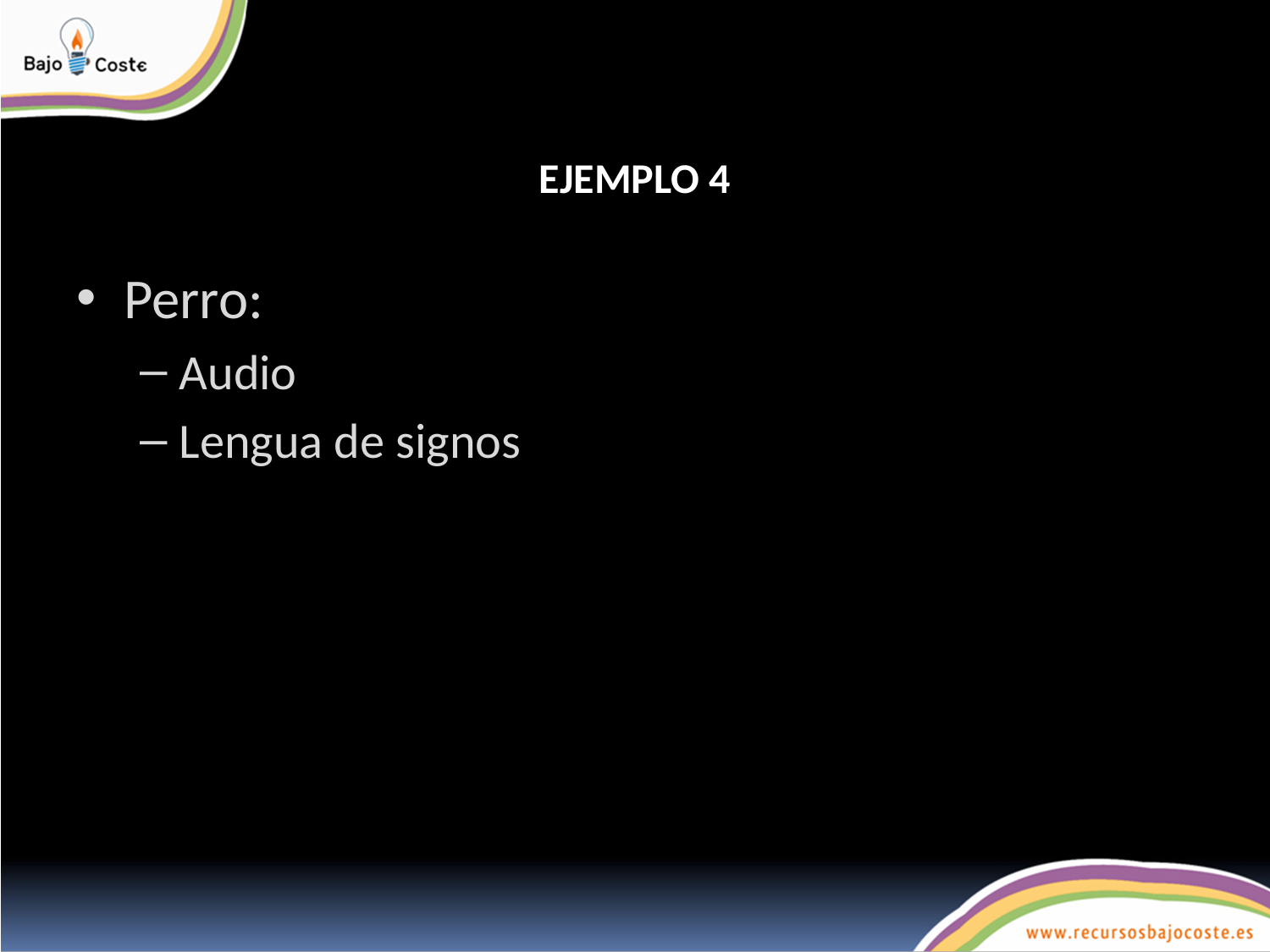

# EJEMPLO 4
Perro:
Audio
Lengua de signos